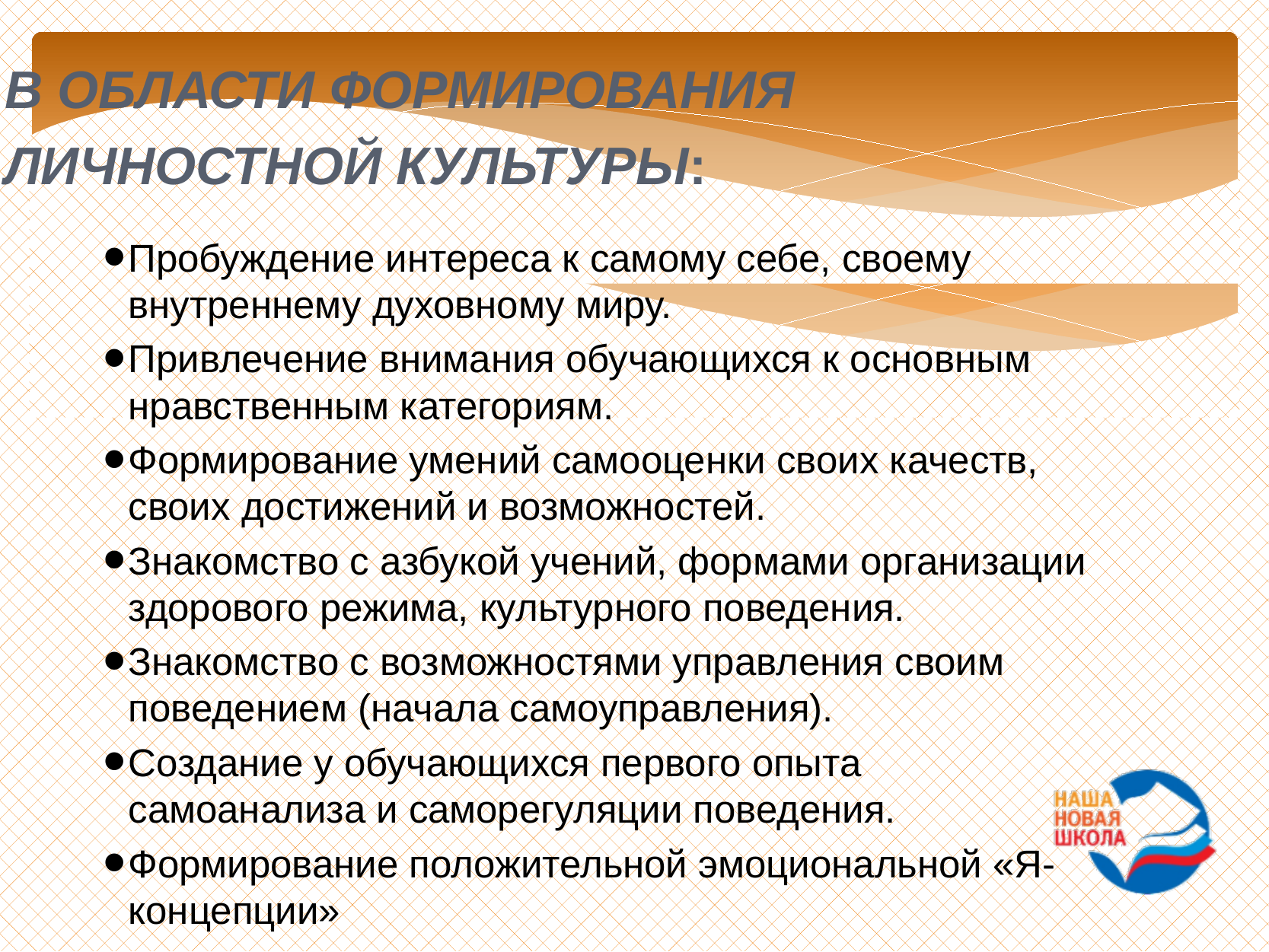

В ОБЛАСТИ ФОРМИРОВАНИЯ ЛИЧНОСТНОЙ КУЛЬТУРЫ:
Пробуждение интереса к самому себе, своему внутреннему духовному миру.
Привлечение внимания обучающихся к основным нравственным категориям.
Формирование умений самооценки своих качеств, своих достижений и возможностей.
Знакомство с азбукой учений, формами организации здорового режима, культурного поведения.
Знакомство с возможностями управления своим поведением (начала самоуправления).
Создание у обучающихся первого опыта самоанализа и саморегуляции поведения.
Формирование положительной эмоциональной «Я-концепции»